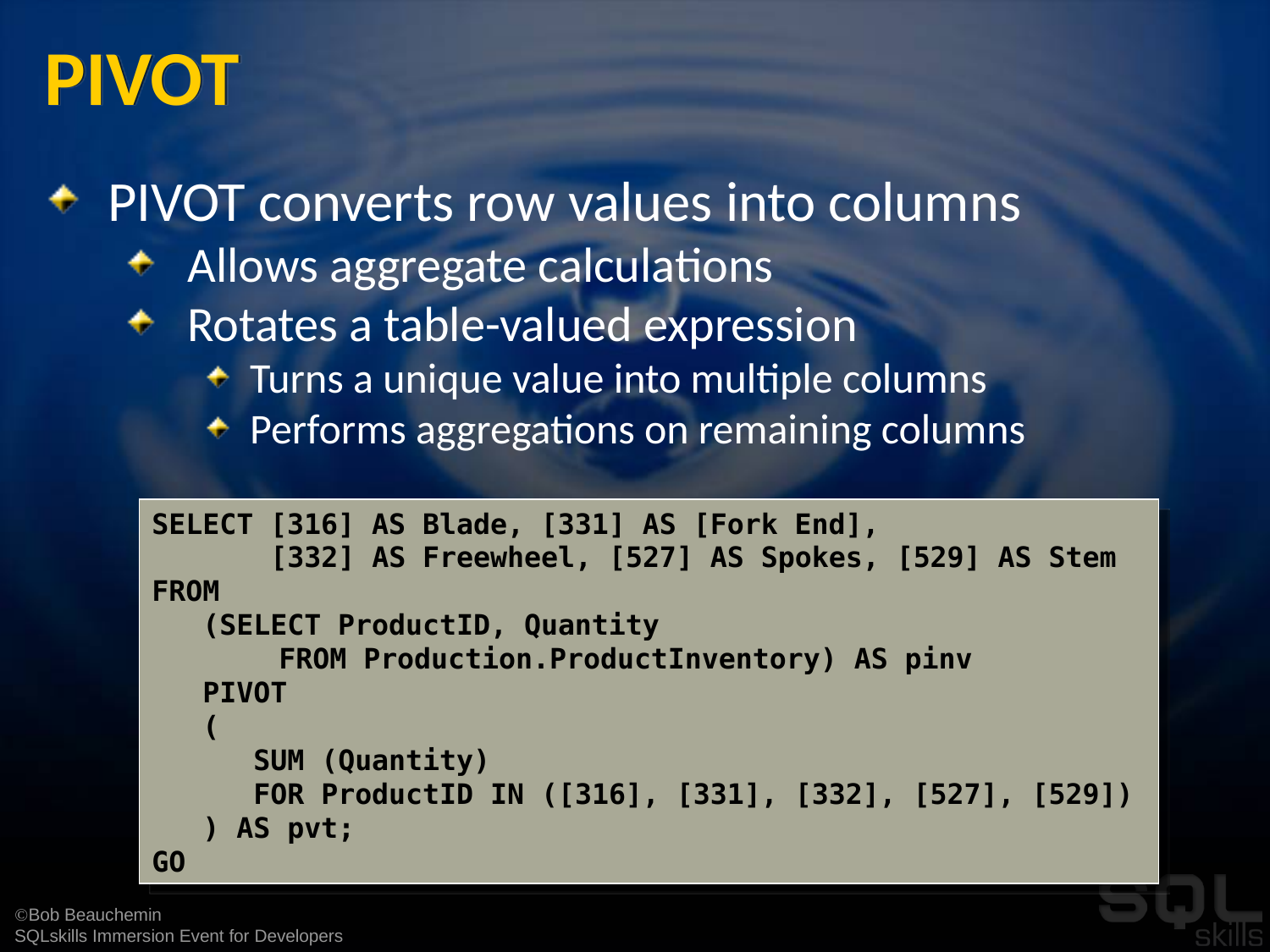

# PIVOT
PIVOT converts row values into columns
Allows aggregate calculations
Rotates a table-valued expression
Turns a unique value into multiple columns
Performs aggregations on remaining columns

SELECT [316] AS Blade, [331] AS [Fork End],
       [332] AS Freewheel, [527] AS Spokes, [529] AS Stem
FROM
   (SELECT ProductID, Quantity
	FROM Production.ProductInventory) AS pinv
   PIVOT
   (
      SUM (Quantity)
      FOR ProductID IN ([316], [331], [332], [527], [529])
   ) AS pvt;
GO